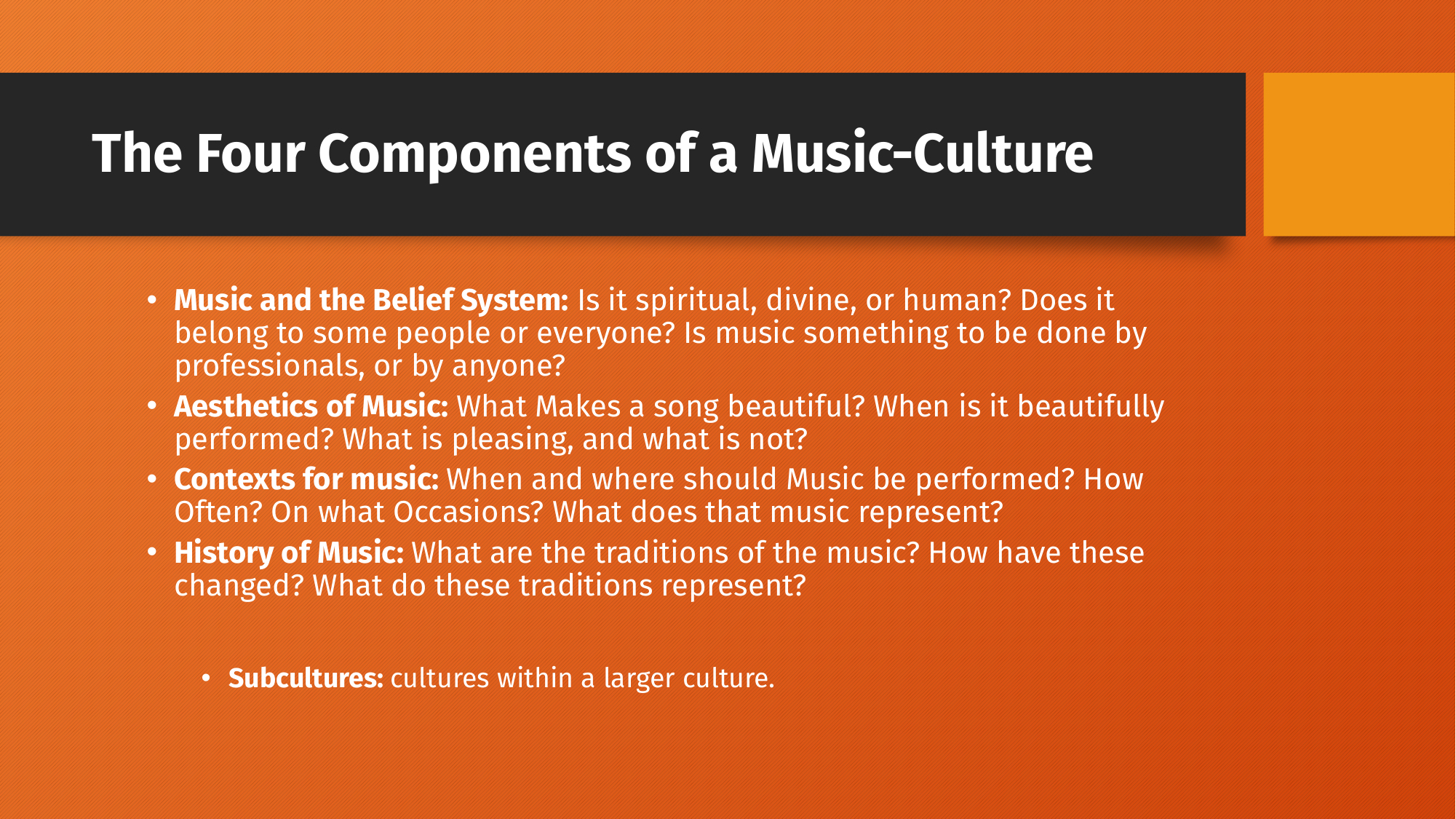

# The Four Components of a Music-Culture
Music and the Belief System: Is it spiritual, divine, or human? Does it belong to some people or everyone? Is music something to be done by professionals, or by anyone?
Aesthetics of Music: What Makes a song beautiful? When is it beautifully performed? What is pleasing, and what is not?
Contexts for music: When and where should Music be performed? How Often? On what Occasions? What does that music represent?
History of Music: What are the traditions of the music? How have these changed? What do these traditions represent?

Subcultures: cultures within a larger culture.